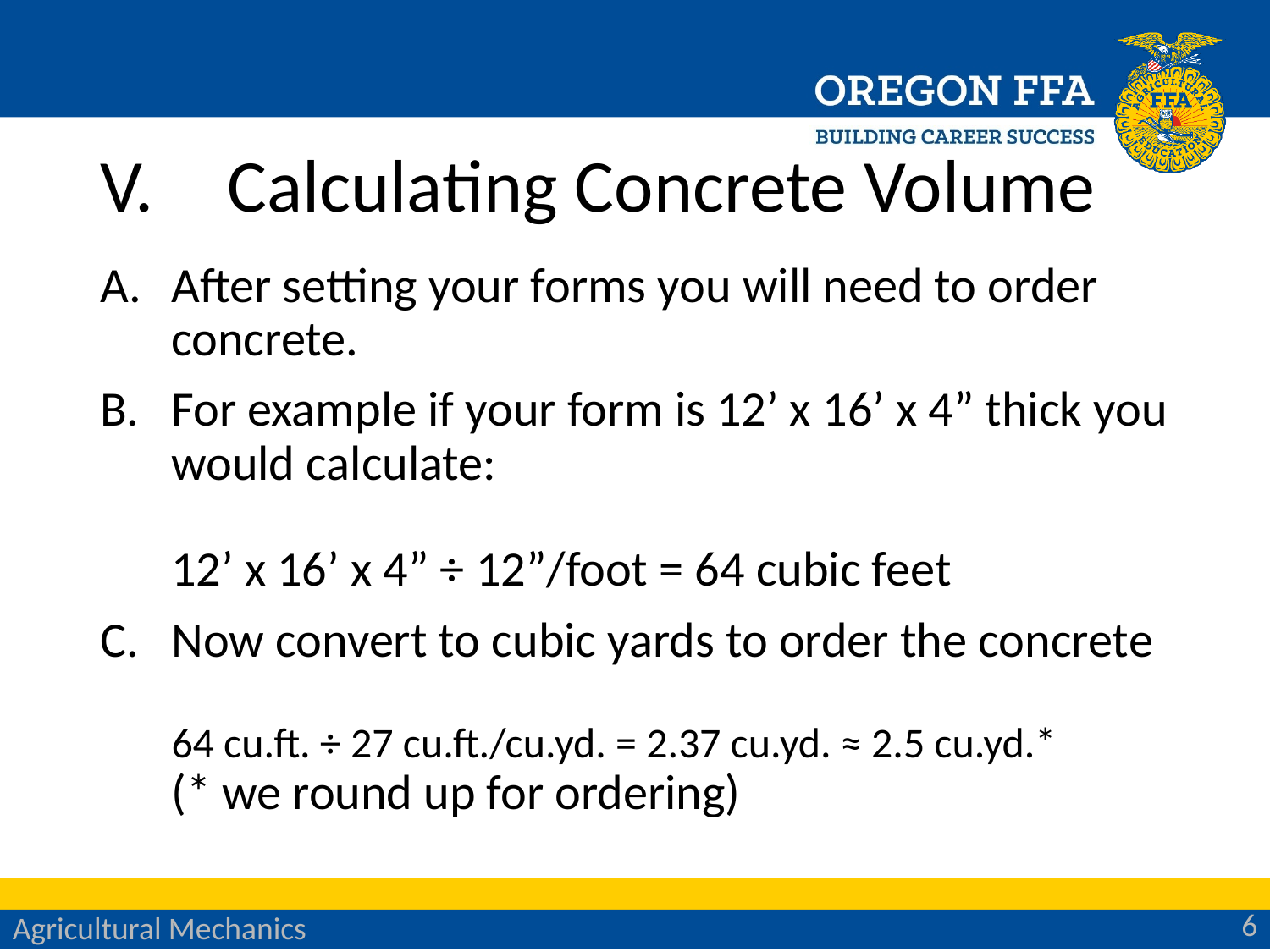

# Calculating Concrete Volume
After setting your forms you will need to order concrete.
For example if your form is 12’ x 16’ x 4” thick you would calculate:
12’ x 16’ x 4” ÷ 12”/foot = 64 cubic feet
Now convert to cubic yards to order the concrete
64 cu.ft. ÷ 27 cu.ft./cu.yd. = 2.37 cu.yd. ≈ 2.5 cu.yd.*
(* we round up for ordering)
6
Agricultural Mechanics